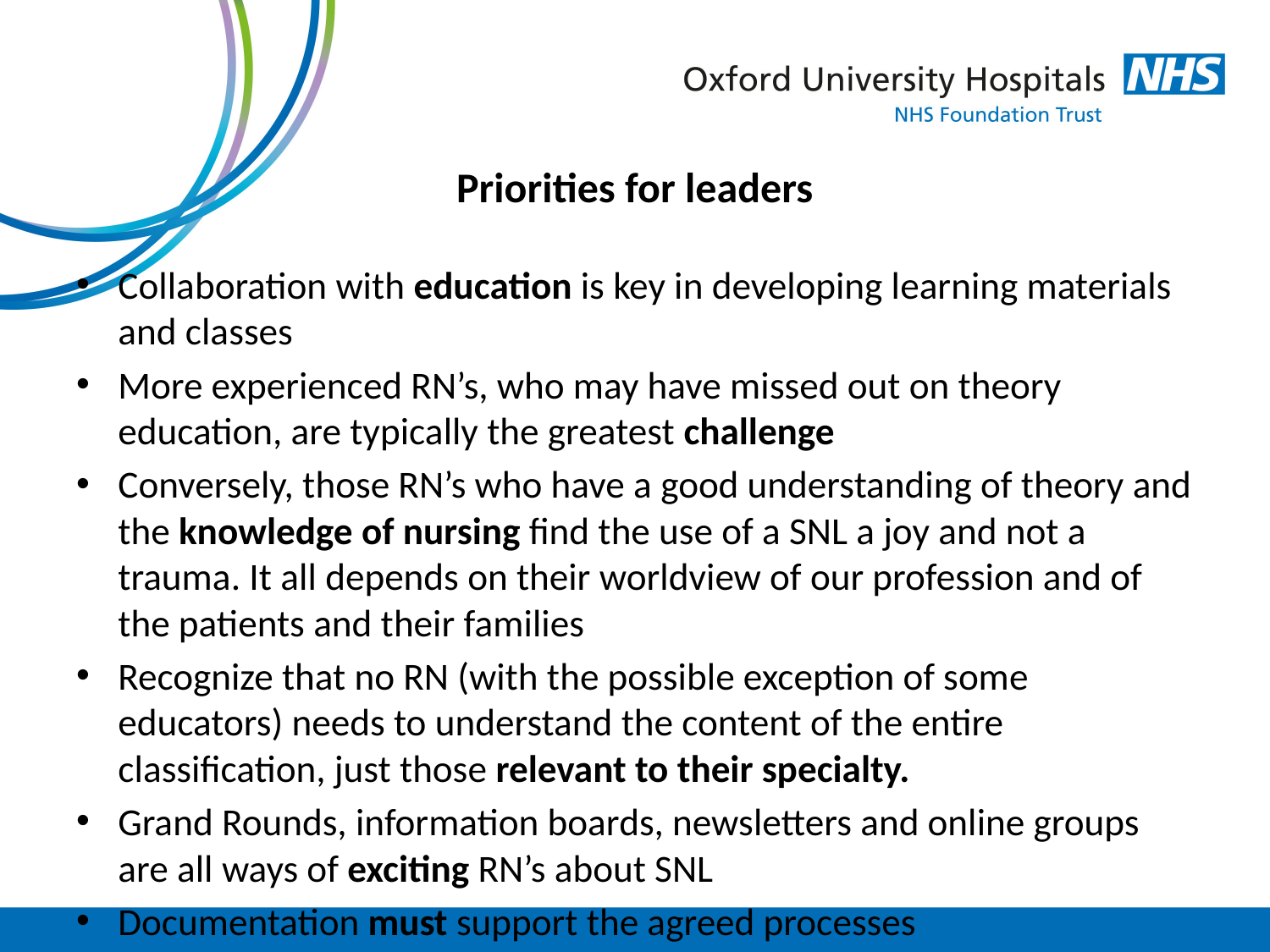

# Priorities for leaders
Collaboration with education is key in developing learning materials and classes
More experienced RN’s, who may have missed out on theory education, are typically the greatest challenge
Conversely, those RN’s who have a good understanding of theory and the knowledge of nursing find the use of a SNL a joy and not a trauma. It all depends on their worldview of our profession and of the patients and their families
Recognize that no RN (with the possible exception of some educators) needs to understand the content of the entire classification, just those relevant to their specialty.
Grand Rounds, information boards, newsletters and online groups are all ways of exciting RN’s about SNL
Documentation must support the agreed processes